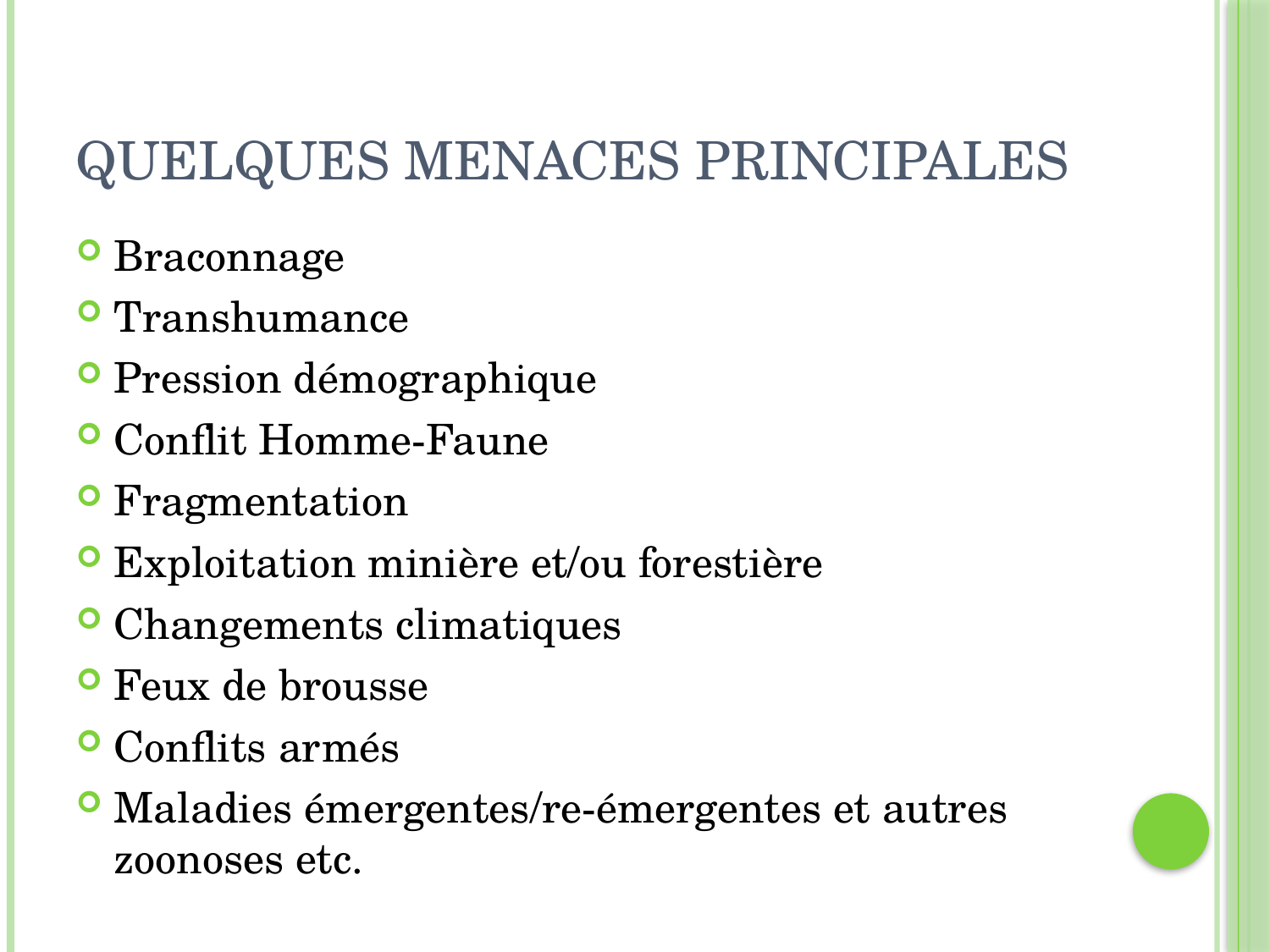

# QUELQUES MENACES PRINCIPALES
Braconnage
Transhumance
Pression démographique
Conflit Homme-Faune
Fragmentation
Exploitation minière et/ou forestière
Changements climatiques
Feux de brousse
Conflits armés
Maladies émergentes/re-émergentes et autres zoonoses etc.